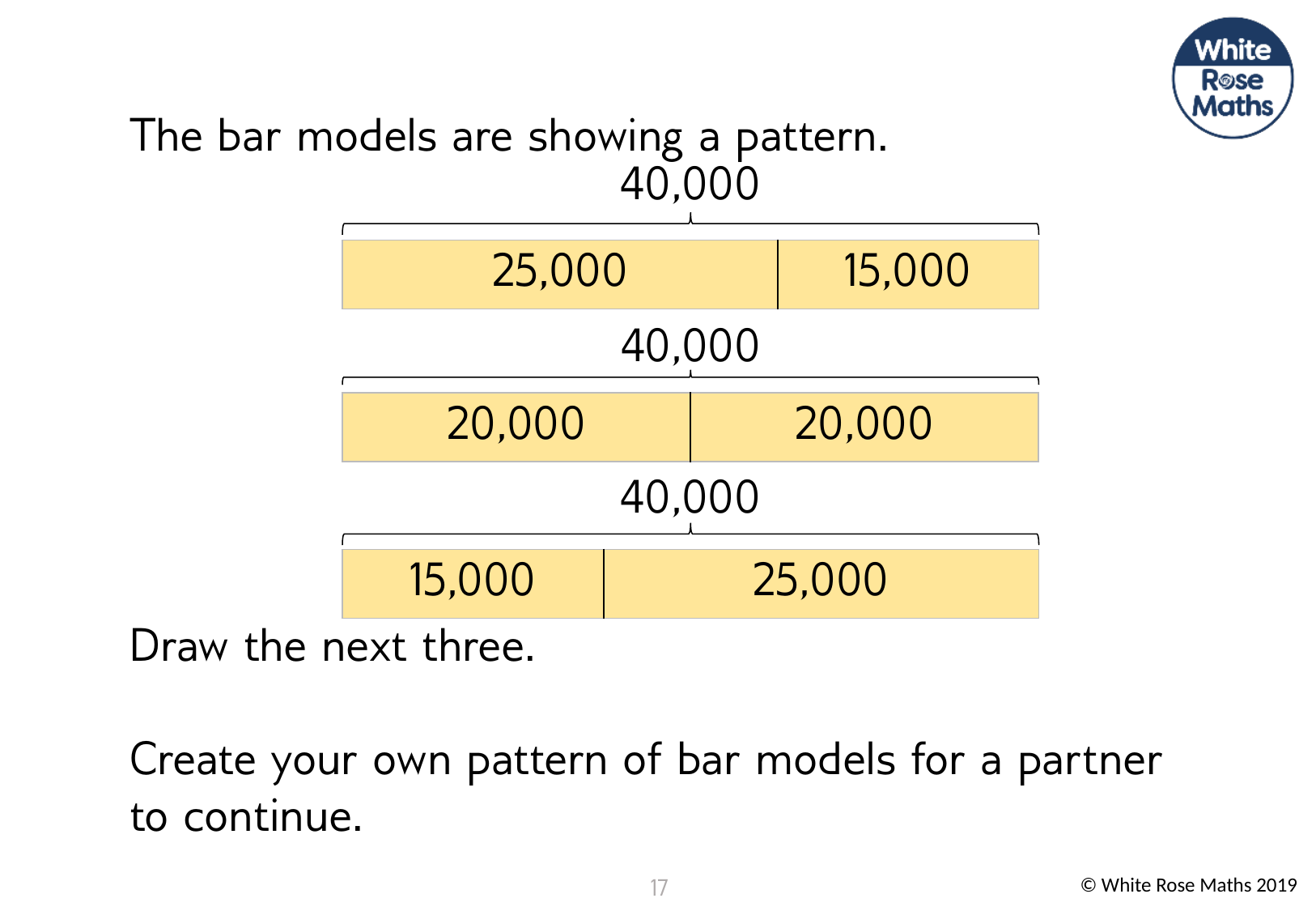

The bar models are showing a pattern.

Draw the next three.

Create your own pattern of bar models for a partner to continue.
40,000

| 25,000 | 15,000 |
| --- | --- |
40,000
| 20,000 | 20,000 |
| --- | --- |
40,000
| 15,000 | 25,000 |
| --- | --- |
17